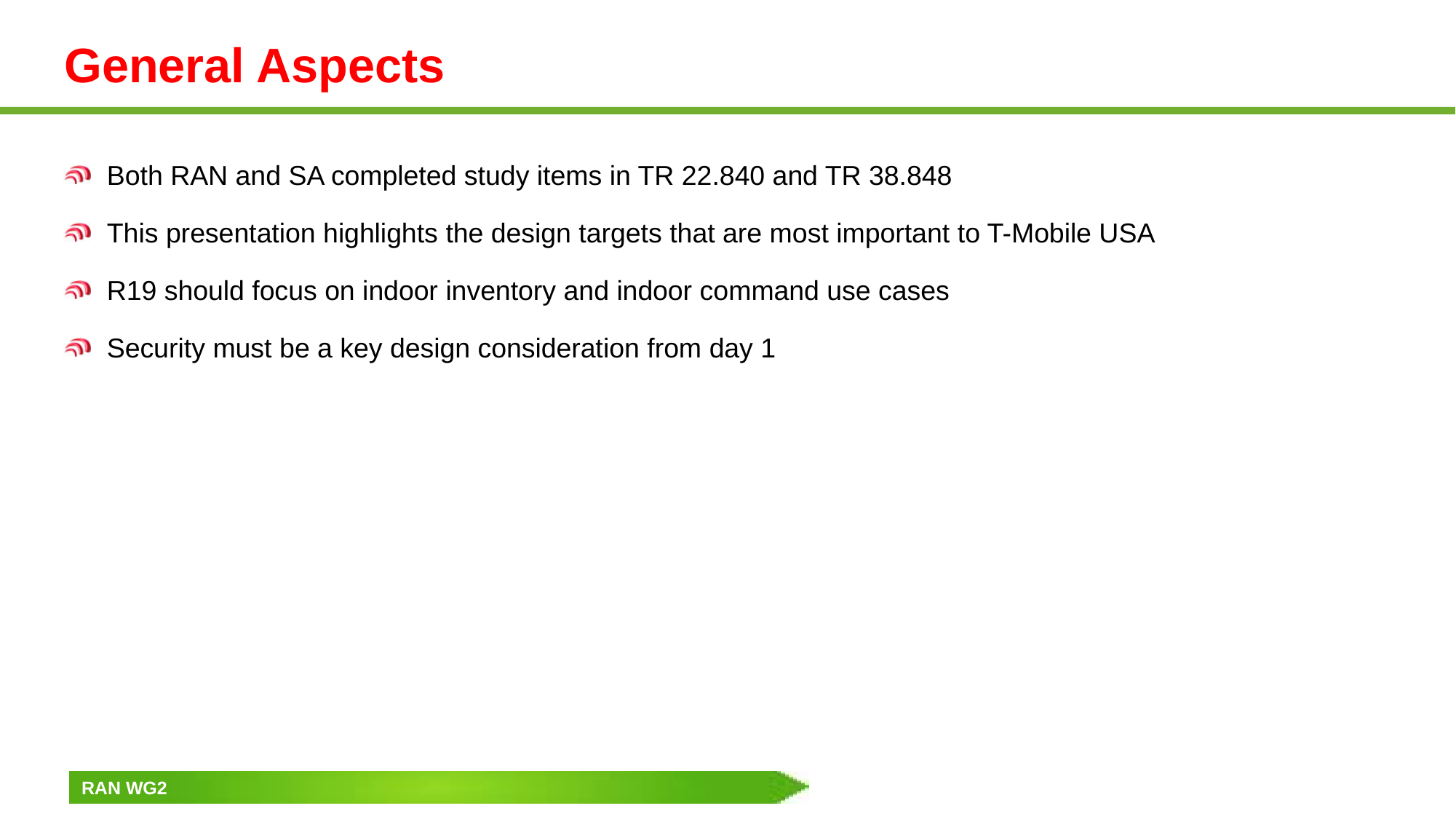

# General Aspects
Both RAN and SA completed study items in TR 22.840 and TR 38.848
This presentation highlights the design targets that are most important to T-Mobile USA
R19 should focus on indoor inventory and indoor command use cases
Security must be a key design consideration from day 1